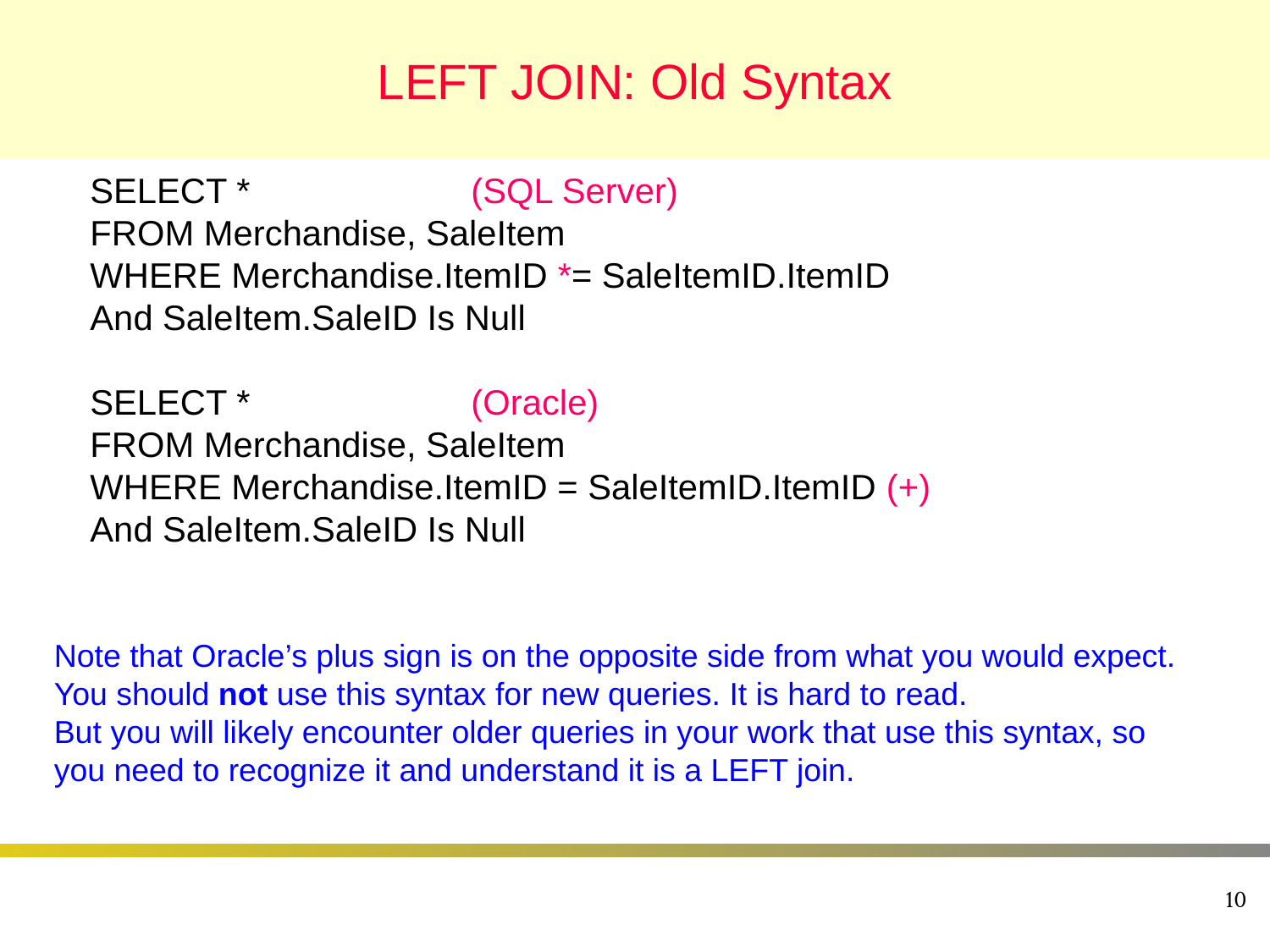

# LEFT JOIN: Old Syntax
SELECT *		(SQL Server)
FROM Merchandise, SaleItem
WHERE Merchandise.ItemID *= SaleItemID.ItemID
And SaleItem.SaleID Is Null

SELECT *		(Oracle)
FROM Merchandise, SaleItem
WHERE Merchandise.ItemID = SaleItemID.ItemID (+)
And SaleItem.SaleID Is Null
Note that Oracle’s plus sign is on the opposite side from what you would expect.
You should not use this syntax for new queries. It is hard to read.
But you will likely encounter older queries in your work that use this syntax, so you need to recognize it and understand it is a LEFT join.
10